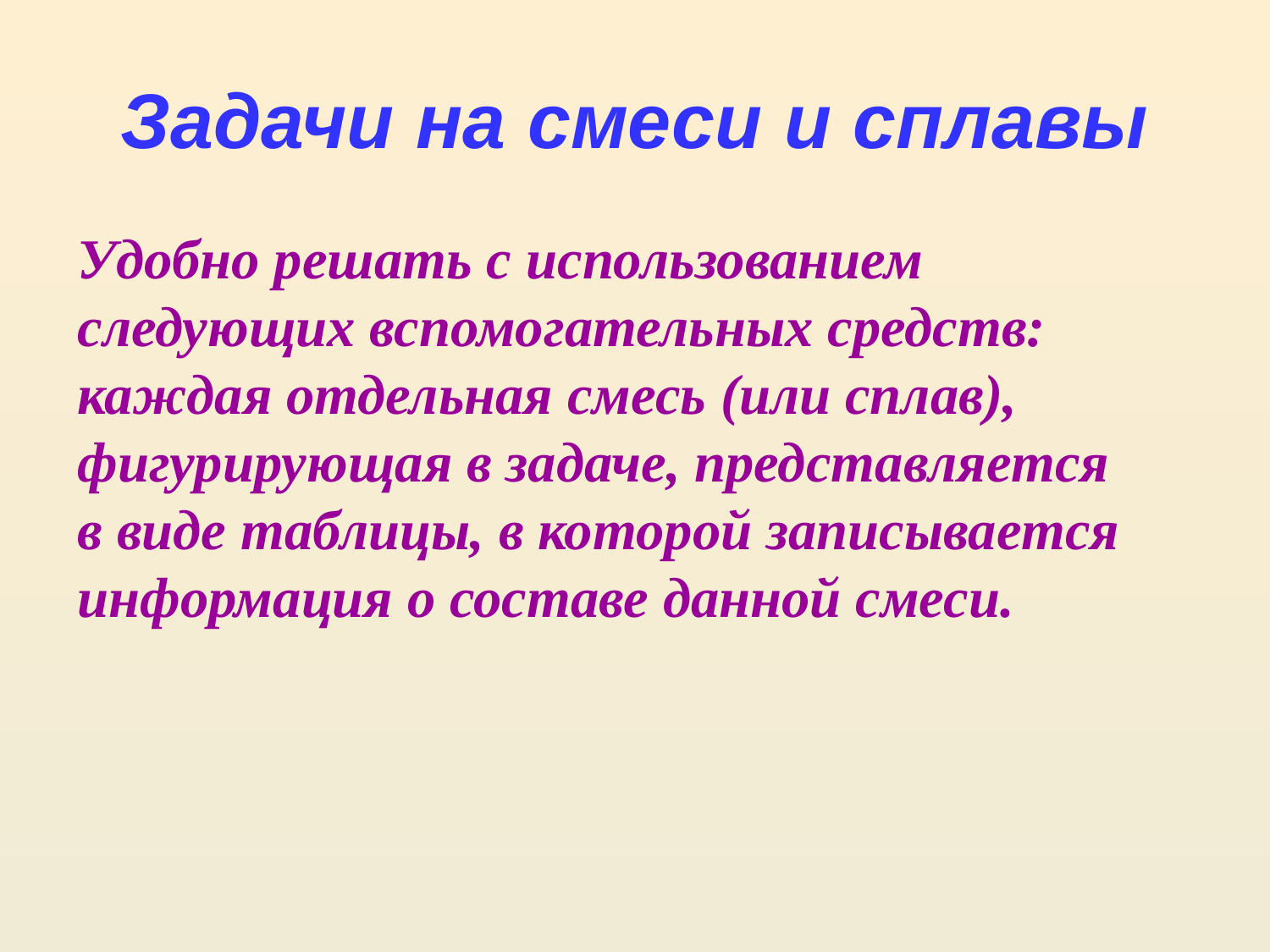

Задачи на смеси и сплавы
Удобно решать с использованием следующих вспомогательных средств: каждая отдельная смесь (или сплав), фигурирующая в задаче, представляется в виде таблицы, в которой записывается информация о составе данной смеси.